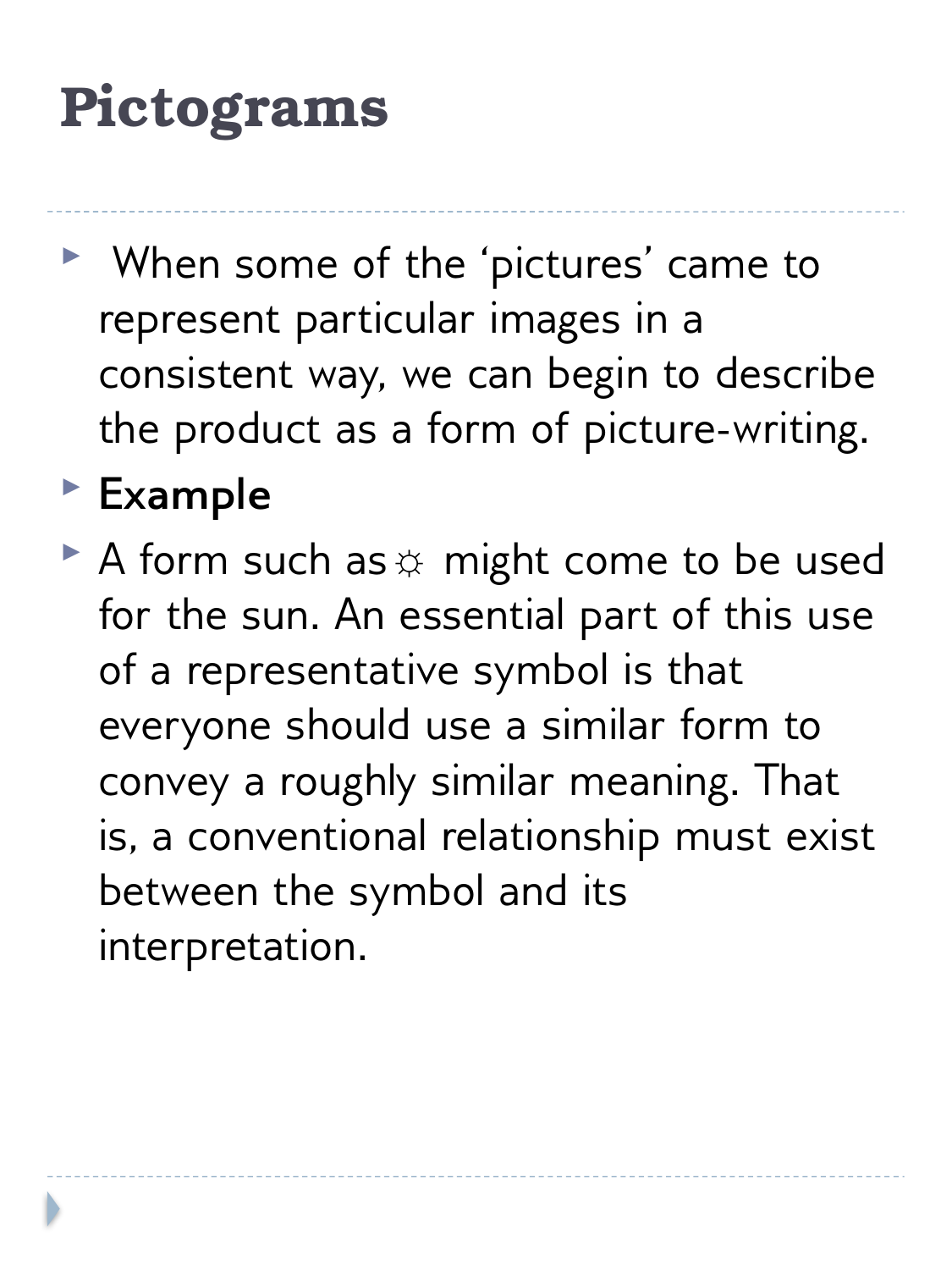

# Pictograms
 When some of the ‘pictures’ came to represent particular images in a consistent way, we can begin to describe the product as a form of picture-writing.
Example
A form such as☼ might come to be used for the sun. An essential part of this use of a representative symbol is that everyone should use a similar form to convey a roughly similar meaning. That is, a conventional relationship must exist between the symbol and its interpretation.